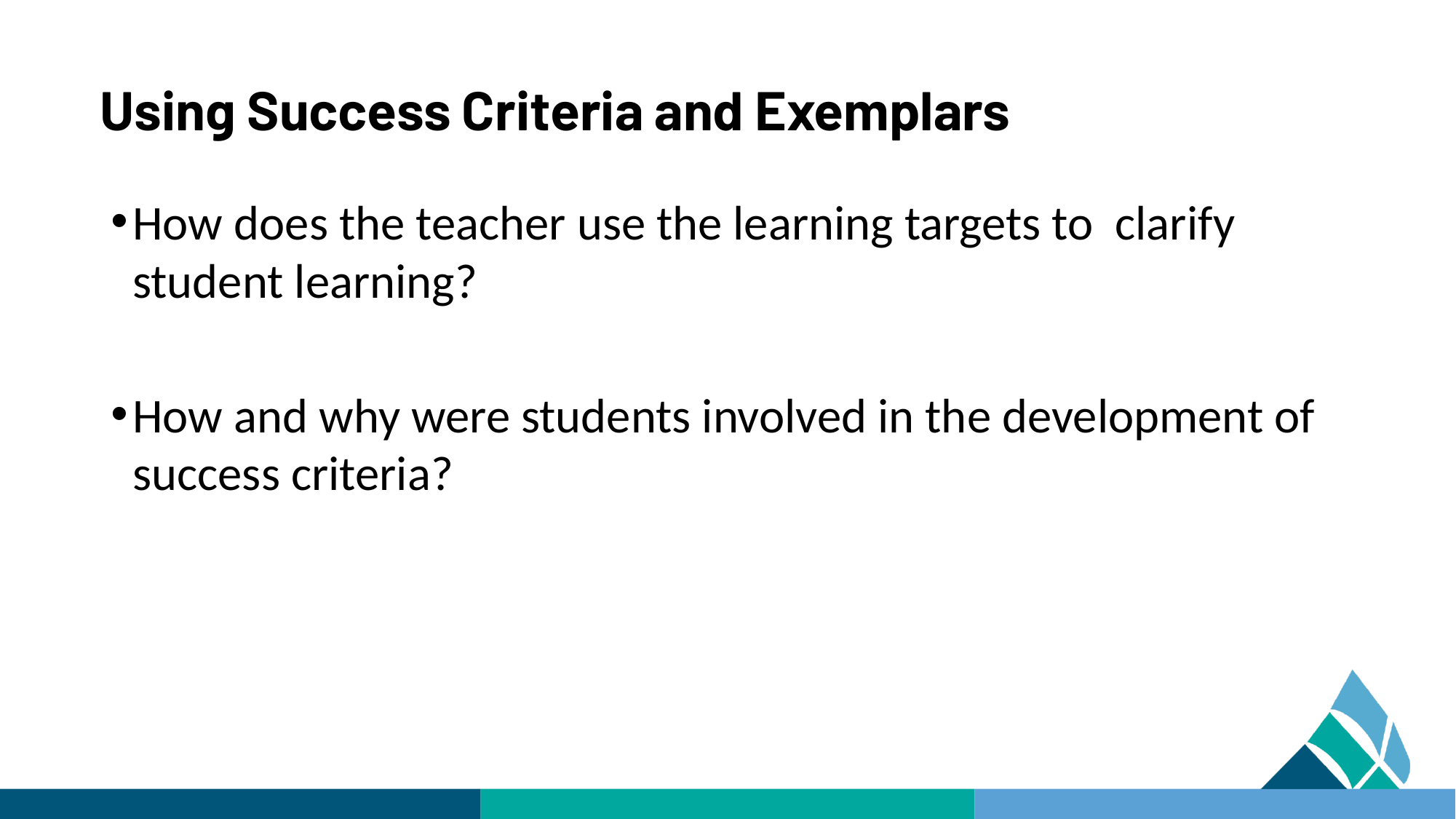

# Using Success Criteria and Exemplars
How does the teacher use the learning targets to  clarify student learning?

How and why were students involved in the development of success criteria?